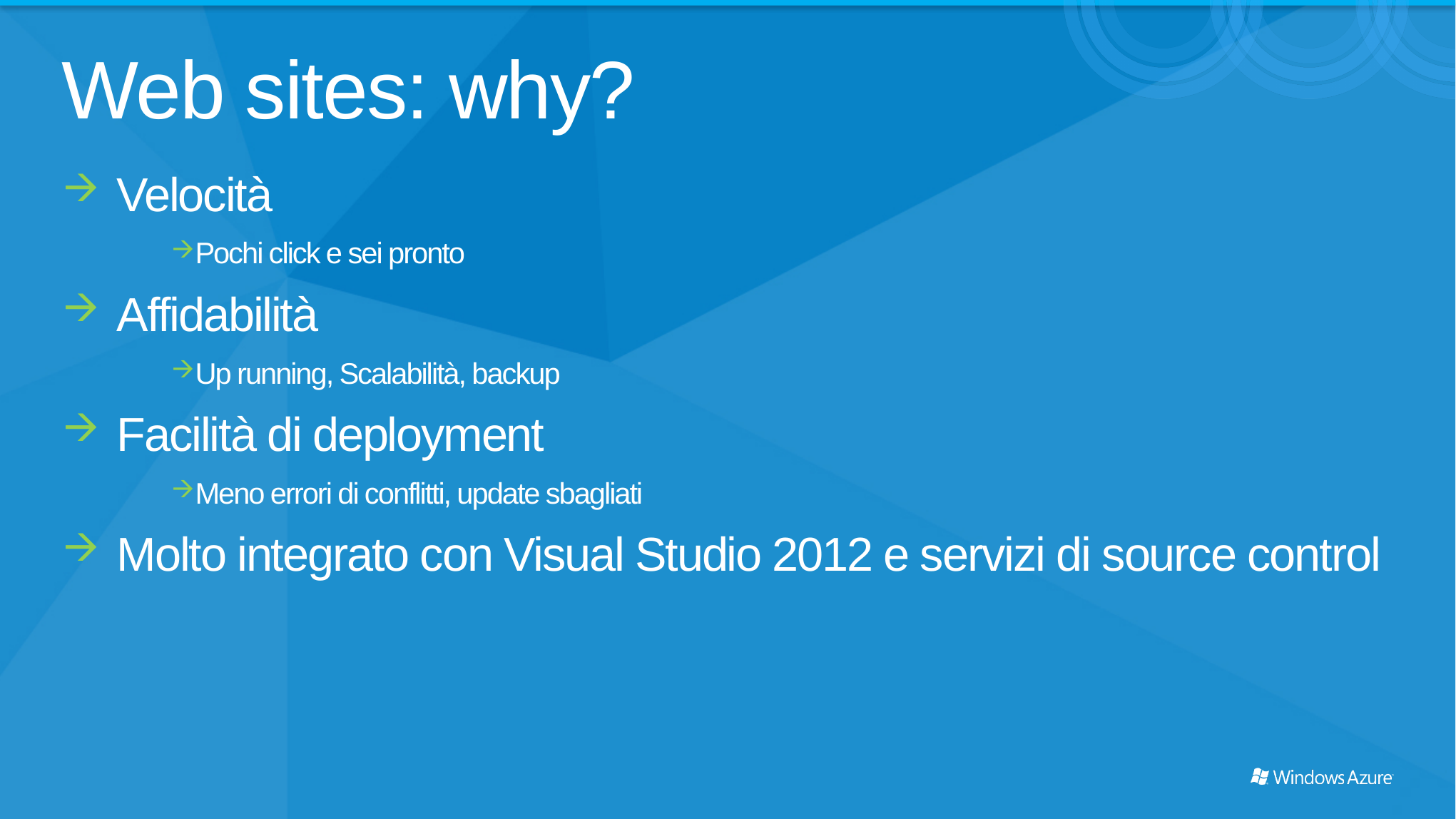

# Web sites: why?
Velocità
Pochi click e sei pronto
Affidabilità
Up running, Scalabilità, backup
Facilità di deployment
Meno errori di conflitti, update sbagliati
Molto integrato con Visual Studio 2012 e servizi di source control